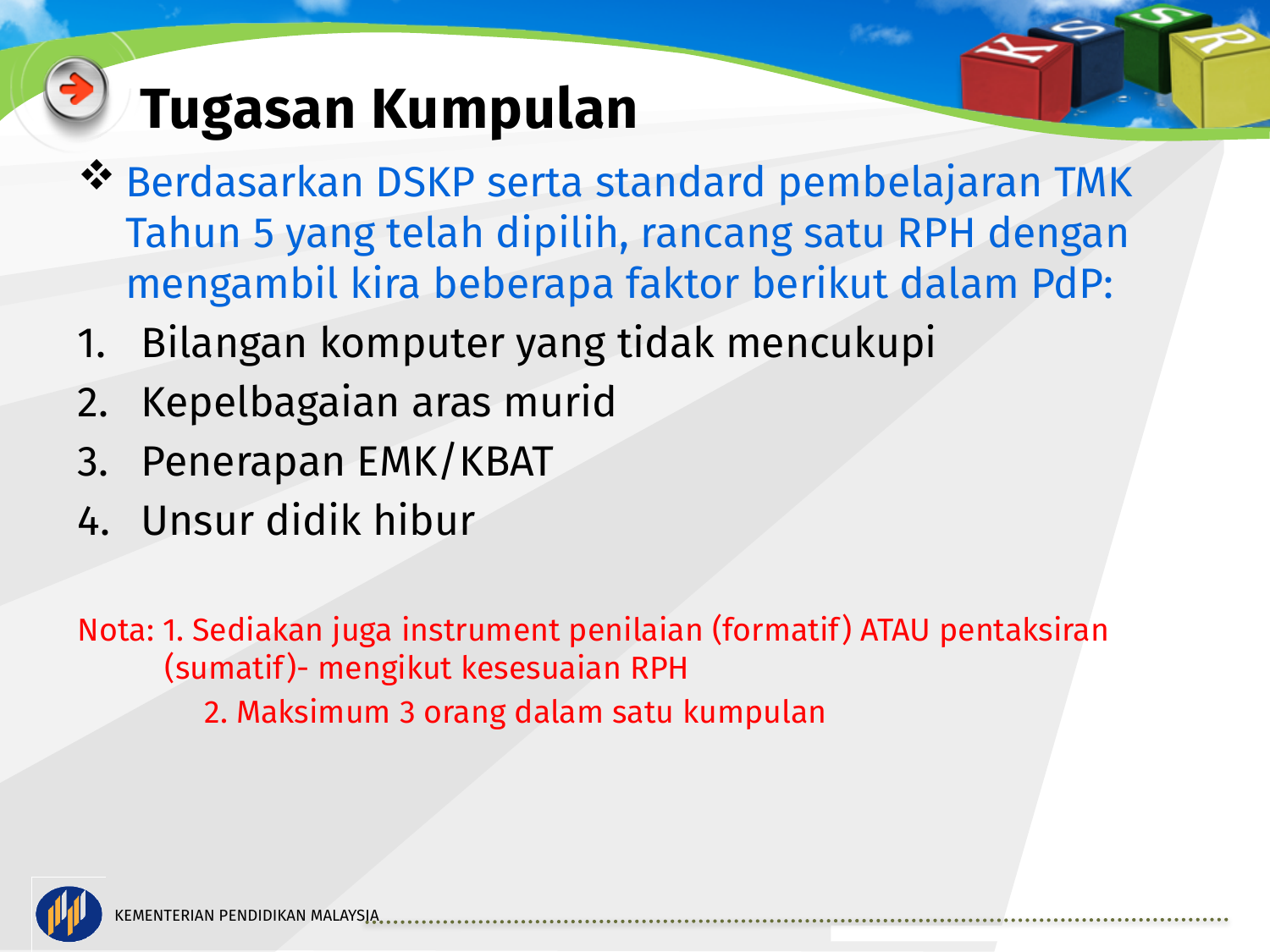

# Tugasan Kumpulan
Berdasarkan DSKP serta standard pembelajaran TMK Tahun 5 yang telah dipilih, rancang satu RPH dengan mengambil kira beberapa faktor berikut dalam PdP:
Bilangan komputer yang tidak mencukupi
Kepelbagaian aras murid
Penerapan EMK/KBAT
Unsur didik hibur

Nota: 1. Sediakan juga instrument penilaian (formatif) ATAU pentaksiran   (sumatif)- mengikut kesesuaian RPH
	2. Maksimum 3 orang dalam satu kumpulan